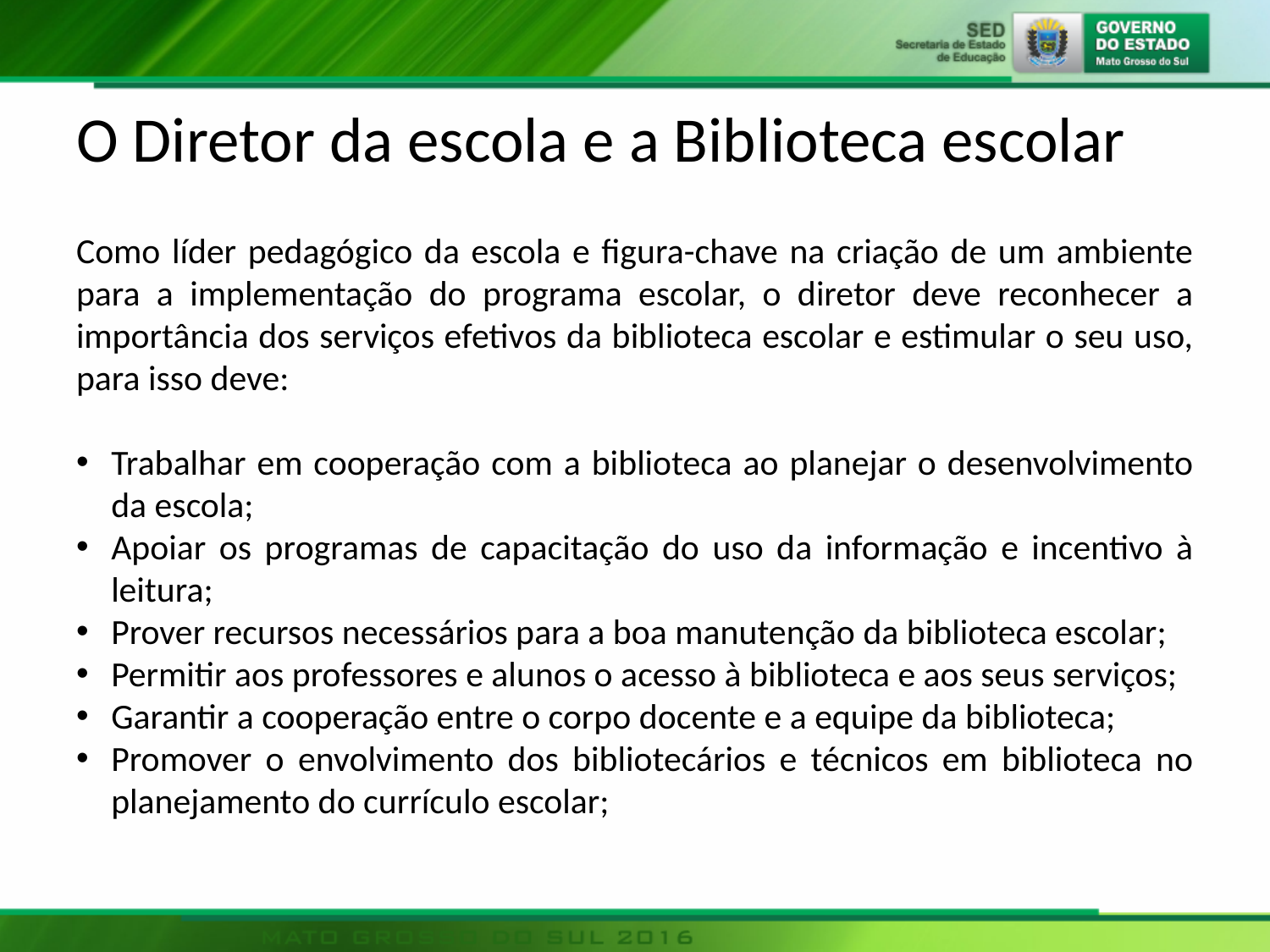

# O Diretor da escola e a Biblioteca escolar
Como líder pedagógico da escola e figura-chave na criação de um ambiente para a implementação do programa escolar, o diretor deve reconhecer a importância dos serviços efetivos da biblioteca escolar e estimular o seu uso, para isso deve:

Trabalhar em cooperação com a biblioteca ao planejar o desenvolvimento da escola;
Apoiar os programas de capacitação do uso da informação e incentivo à leitura;
Prover recursos necessários para a boa manutenção da biblioteca escolar;
Permitir aos professores e alunos o acesso à biblioteca e aos seus serviços;
Garantir a cooperação entre o corpo docente e a equipe da biblioteca;
Promover o envolvimento dos bibliotecários e técnicos em biblioteca no planejamento do currículo escolar;